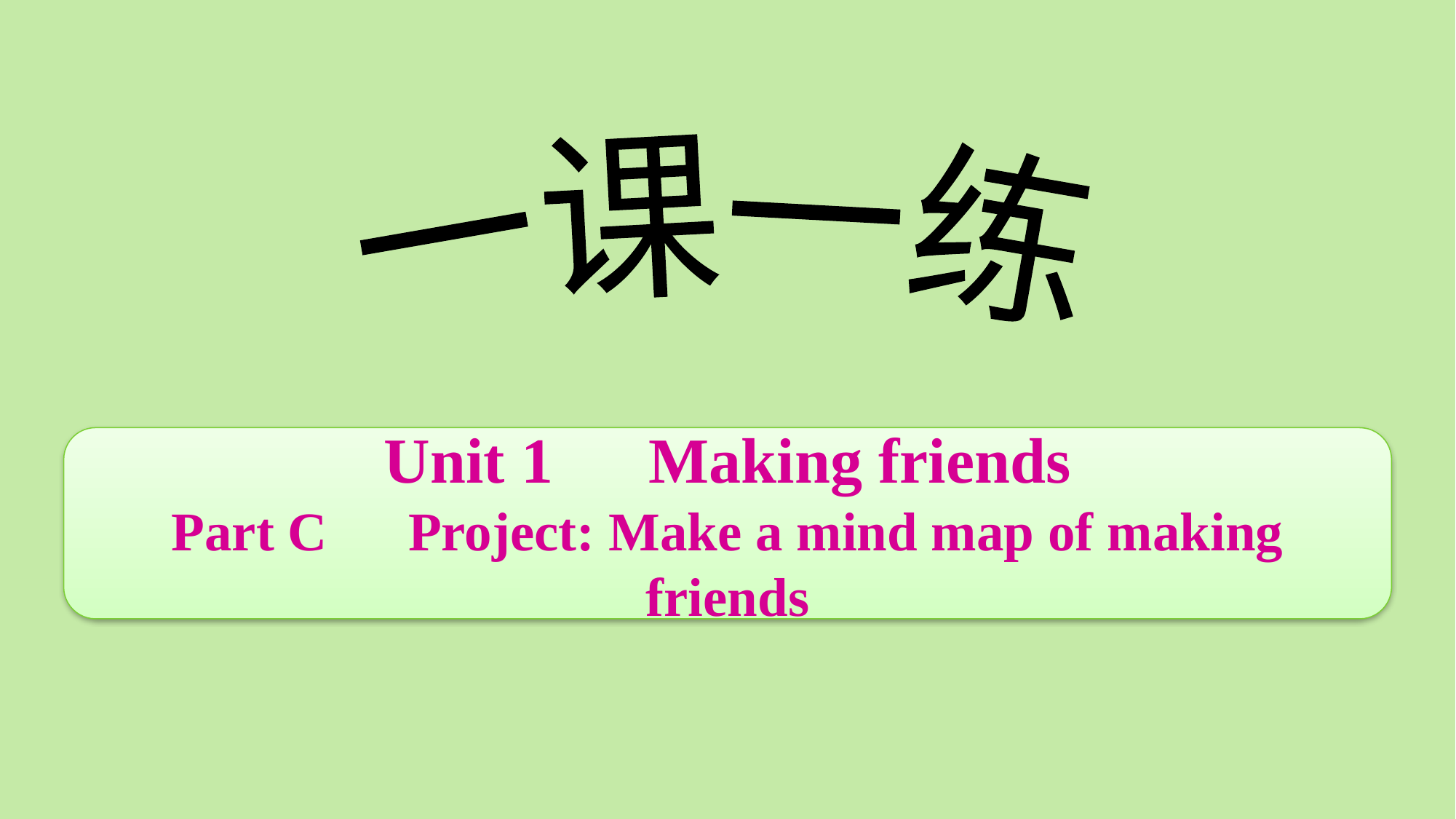

Unit 1　Making friends
Part C　Project: Make a mind map of making friends